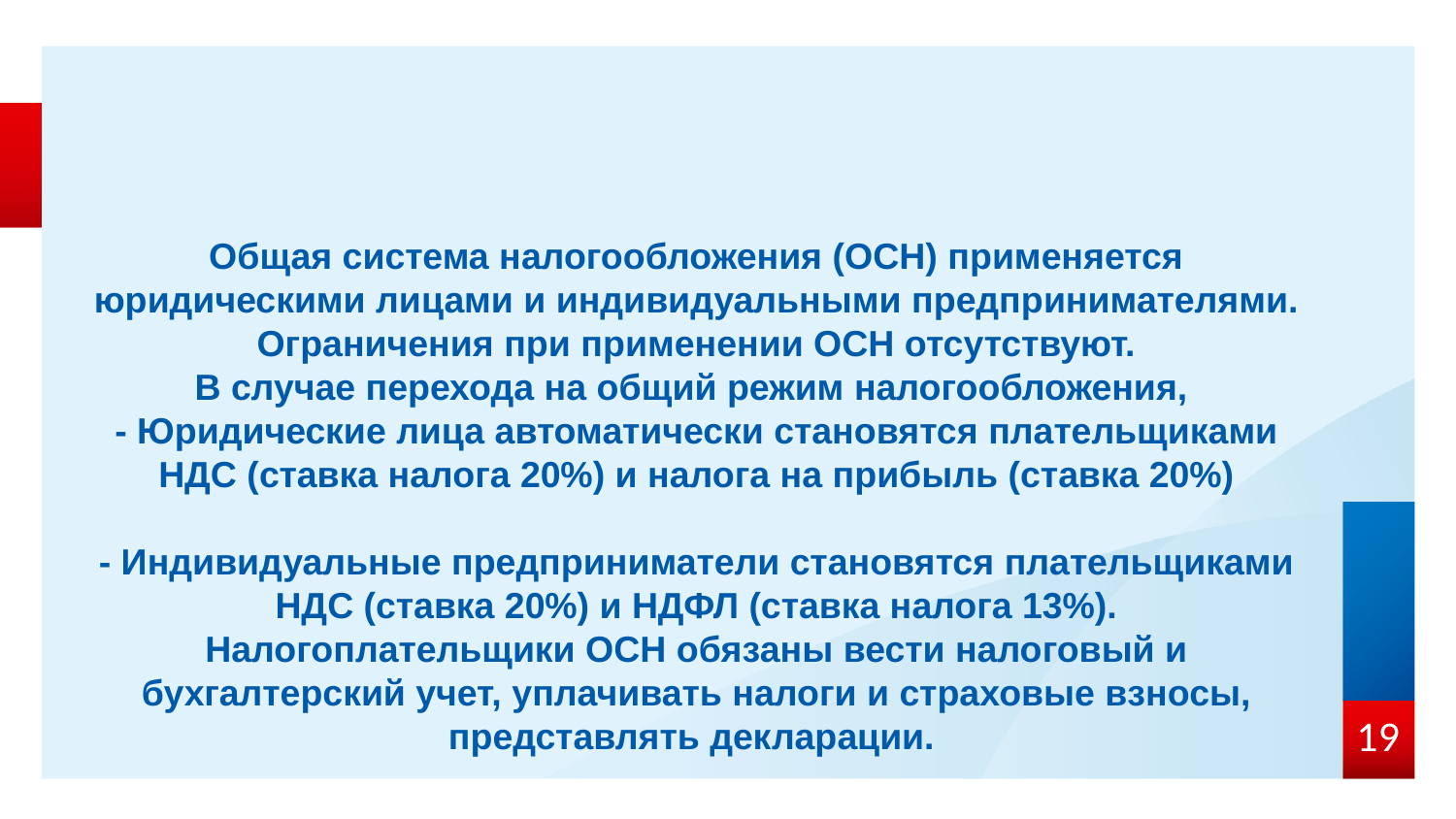

Общая система налогообложения (ОСН) применяется юридическими лицами и индивидуальными предпринимателями.
Ограничения при применении ОСН отсутствуют.
В случае перехода на общий режим налогообложения,
- Юридические лица автоматически становятся плательщиками НДС (ставка налога 20%) и налога на прибыль (ставка 20%)

- Индивидуальные предприниматели становятся плательщиками НДС (ставка 20%) и НДФЛ (ставка налога 13%).
Налогоплательщики ОСН обязаны вести налоговый и бухгалтерский учет, уплачивать налоги и страховые взносы, представлять декларации.
19